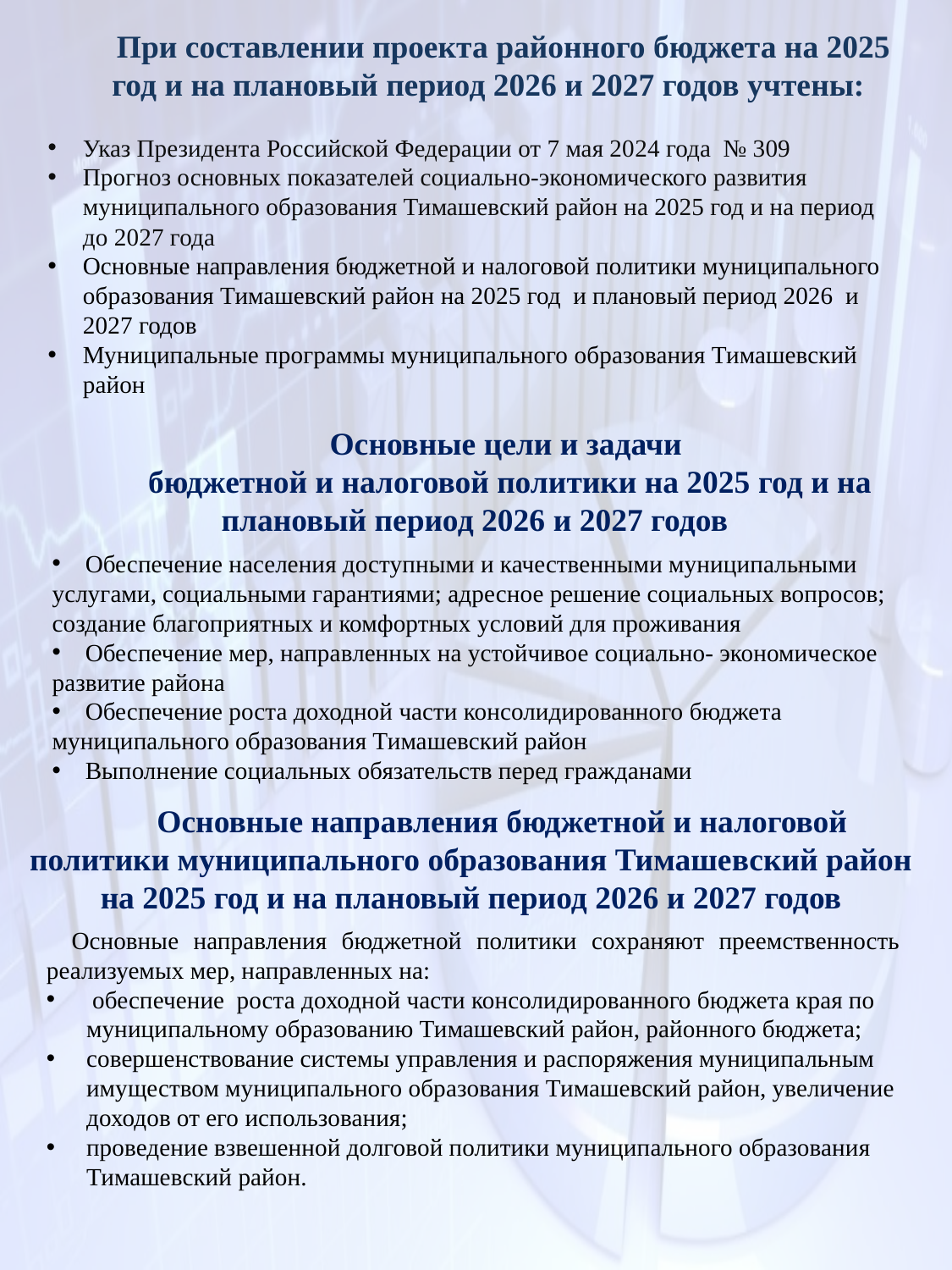

При составлении проекта районного бюджета на 2025     год и на плановый период 2026 и 2027 годов учтены:
Указ Президента Российской Федерации от 7 мая 2024 года  № 309
Прогноз основных показателей социально-экономического развития  муниципального образования Тимашевский район на 2025 год и на период  до 2027 года
Основные направления бюджетной и налоговой политики муниципального образования Тимашевский район на 2025 год  и плановый период 2026  и 2027 годов
Муниципальные программы муниципального образования Тимашевский район
Основные цели и задачи
 бюджетной и налоговой политики на 2025 год и на плановый период 2026 и 2027 годов
    Обеспечение населения доступными и качественными муниципальными услугами, социальными гарантиями; адресное решение социальных вопросов; создание благоприятных и комфортных условий для проживания
    Обеспечение мер, направленных на устойчивое социально‑ экономическое развитие района
    Обеспечение роста доходной части консолидированного бюджета муниципального образования Тимашевский район
    Выполнение социальных обязательств перед гражданами
Основные направления бюджетной и налоговой политики муниципального образования Тимашевский район на 2025 год и на плановый период 2026 и 2027 годов
Основные направления бюджетной политики сохраняют преемственность реализуемых мер, направленных на:
 обеспечение  роста доходной части консолидированного бюджета края по муниципальному образованию Тимашевский район, районного бюджета;
совершенствование системы управления и распоряжения муниципальным имуществом муниципального образования Тимашевский район, увеличение доходов от его использования;
проведение взвешенной долговой политики муниципального образования Тимашевский район.